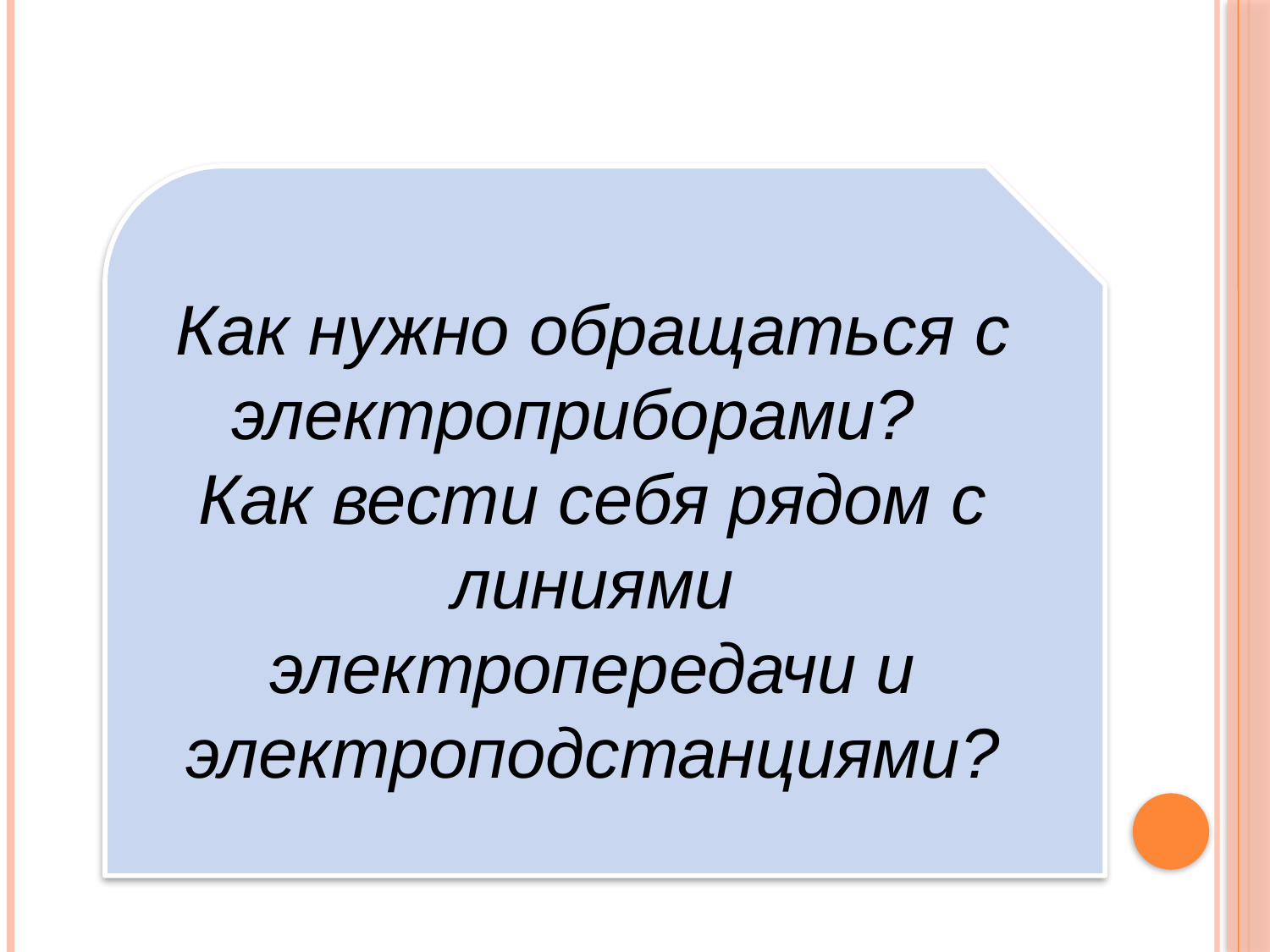

#
Как нужно обращаться с электроприборами?
Как вести себя рядом с линиями электропередачи и электроподстанциями?